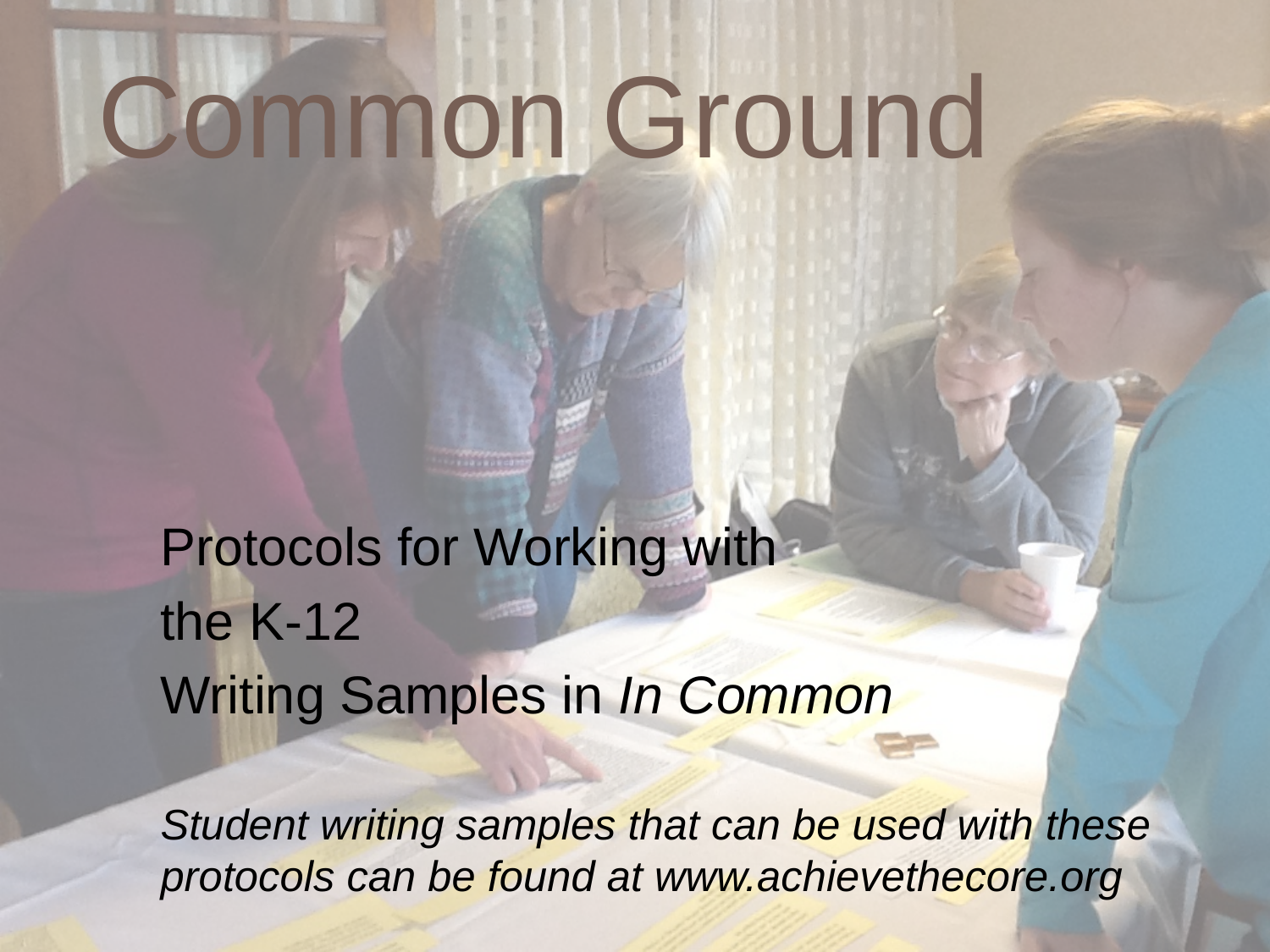

Common Ground
Protocols for Working with
the K-12
Writing Samples in In Common

Student writing samples that can be used with these protocols can be found at www.achievethecore.org